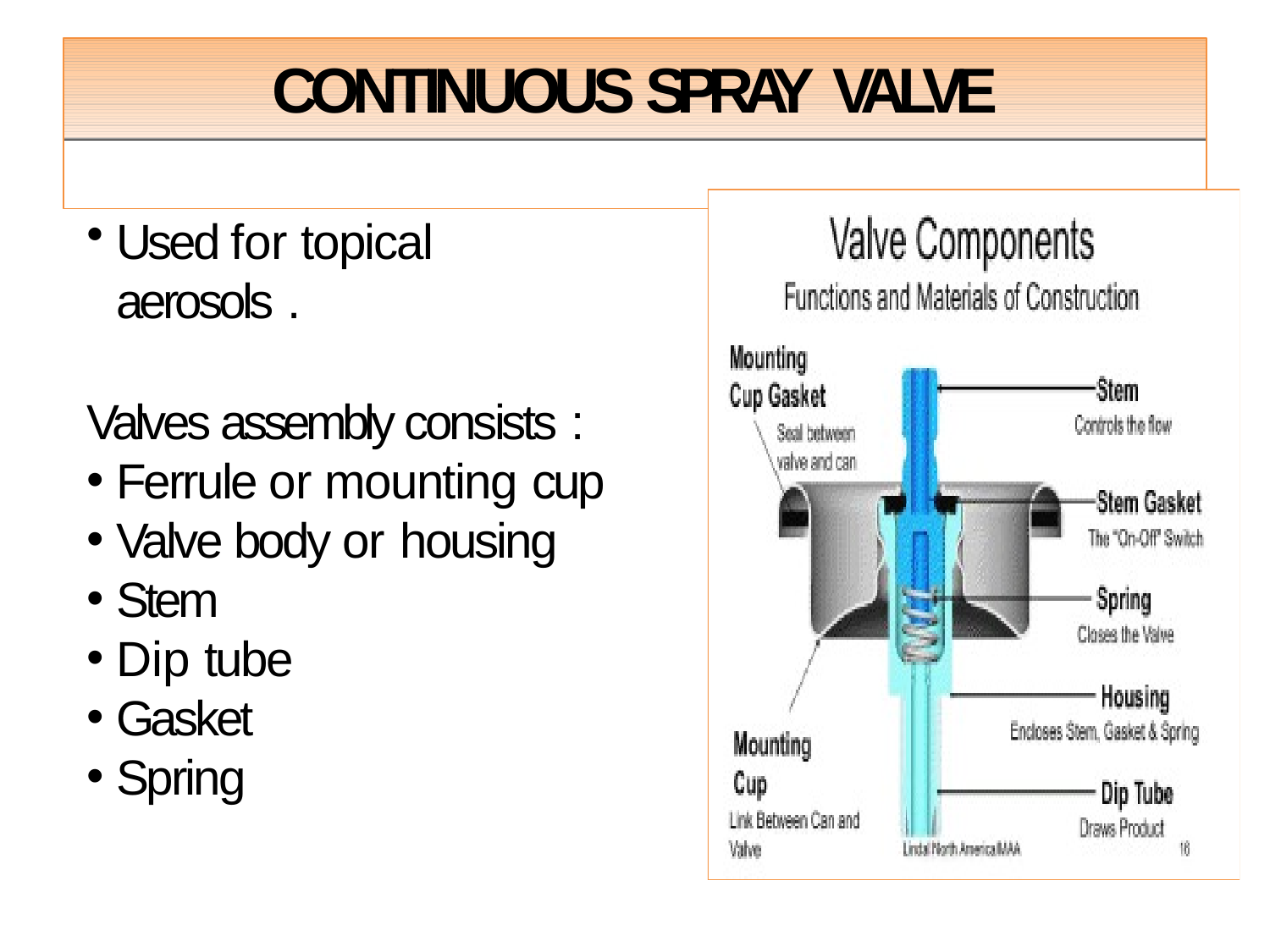

# CONTINUOUS SPRAY VALVE

Used for topical aerosols .

Valves assembly consists :
Ferrule or mounting cup
Valve body or housing
Stem
Dip tube
Gasket
Spring